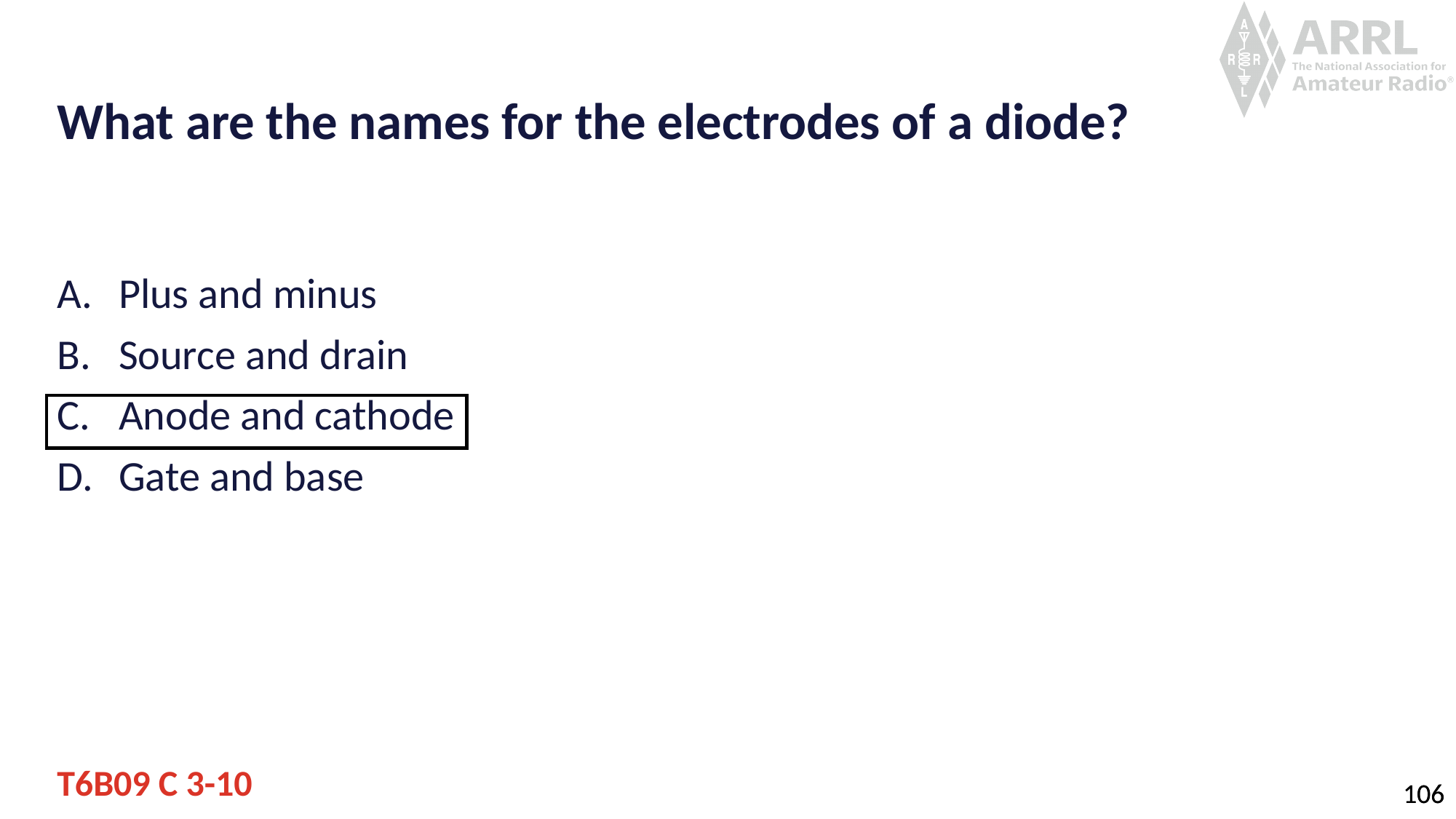

# What are the names for the electrodes of a diode?
Plus and minus
Source and drain
Anode and cathode
Gate and base

T6B09 C 3-10